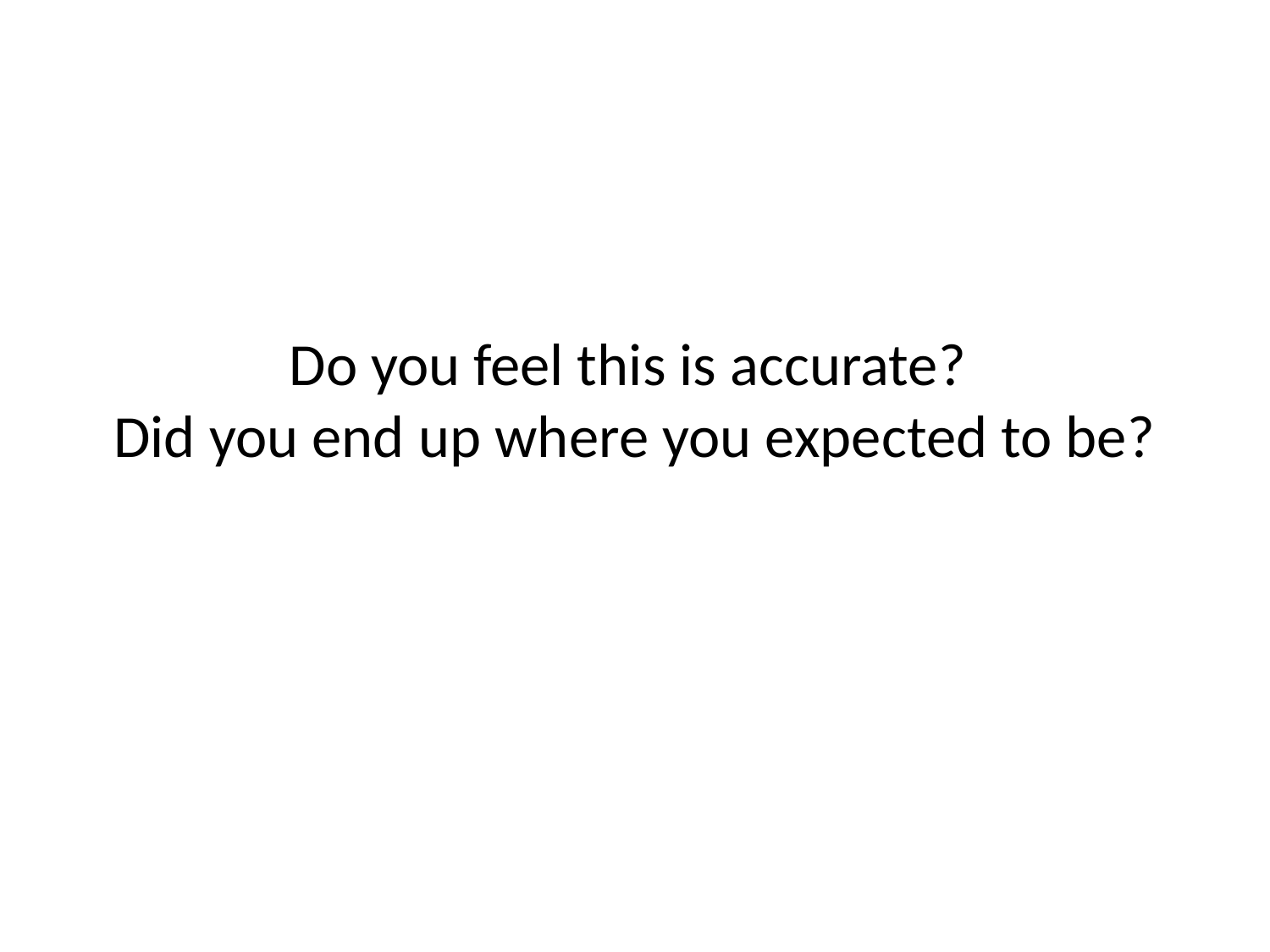

# Do you feel this is accurate? Did you end up where you expected to be?